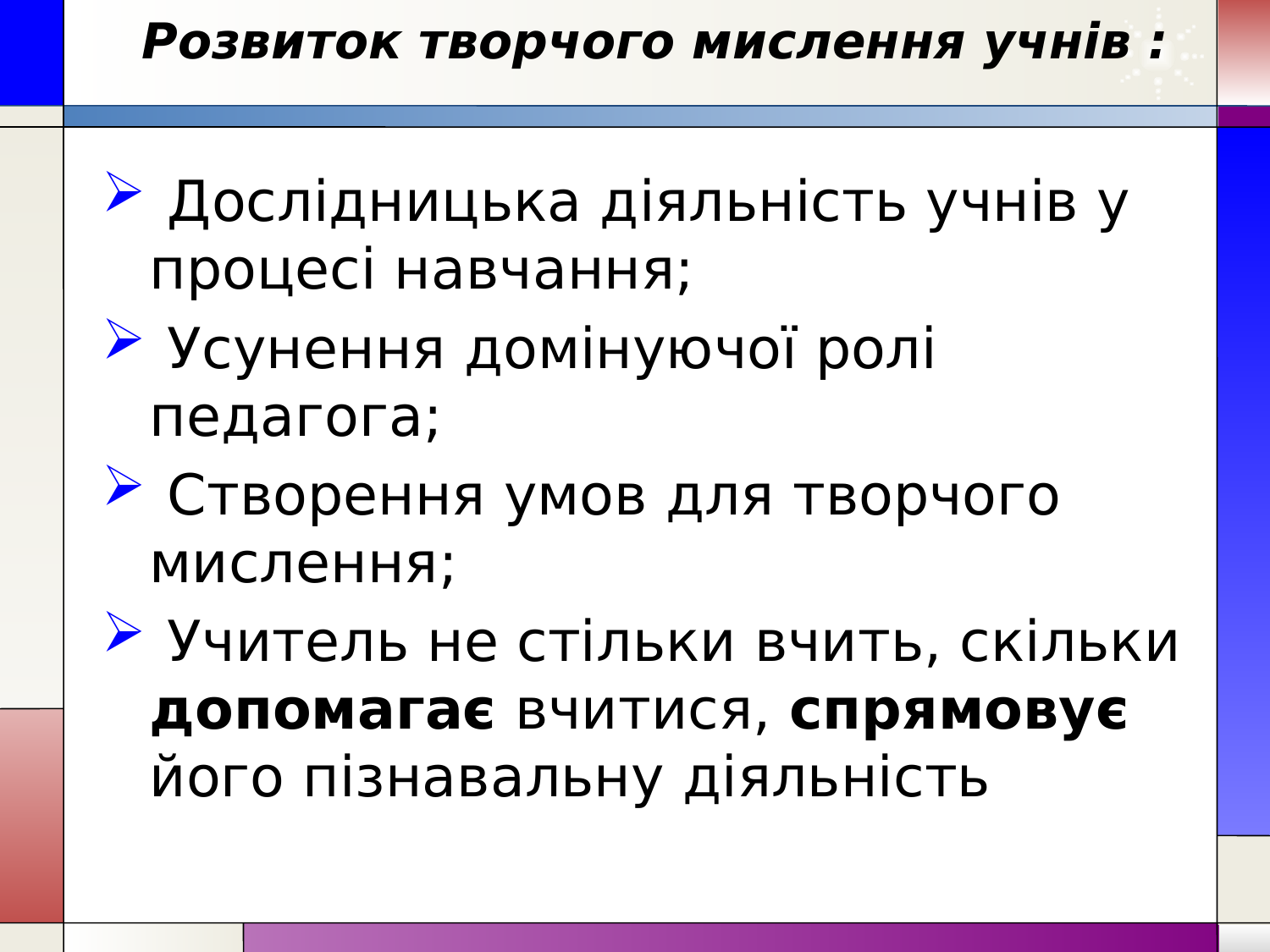

# Розвиток творчого мислення учнів :
 Дослідницька діяльність учнів у процесі навчання;
 Усунення домінуючої ролі педагога;
 Створення умов для творчого мислення;
 Учитель не стільки вчить, скільки допомагає вчитися, спрямовує його пізнавальну діяльність